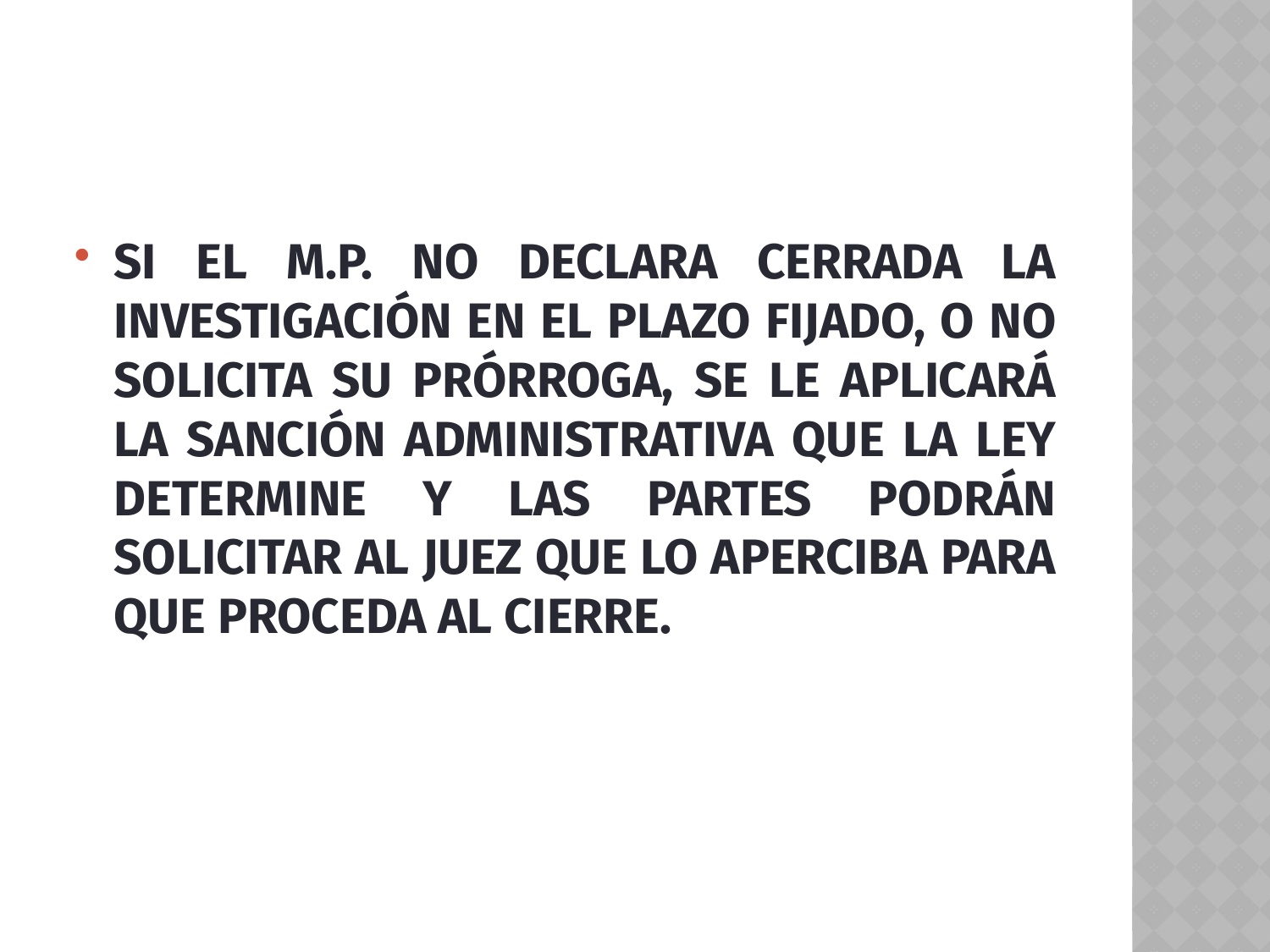

#
SI EL M.P. NO DECLARA CERRADA LA INVESTIGACIÓN EN EL PLAZO FIJADO, O NO SOLICITA SU PRÓRROGA, SE LE APLICARÁ LA SANCIÓN ADMINISTRATIVA QUE LA LEY DETERMINE Y LAS PARTES PODRÁN SOLICITAR AL JUEZ QUE LO APERCIBA PARA QUE PROCEDA AL CIERRE.